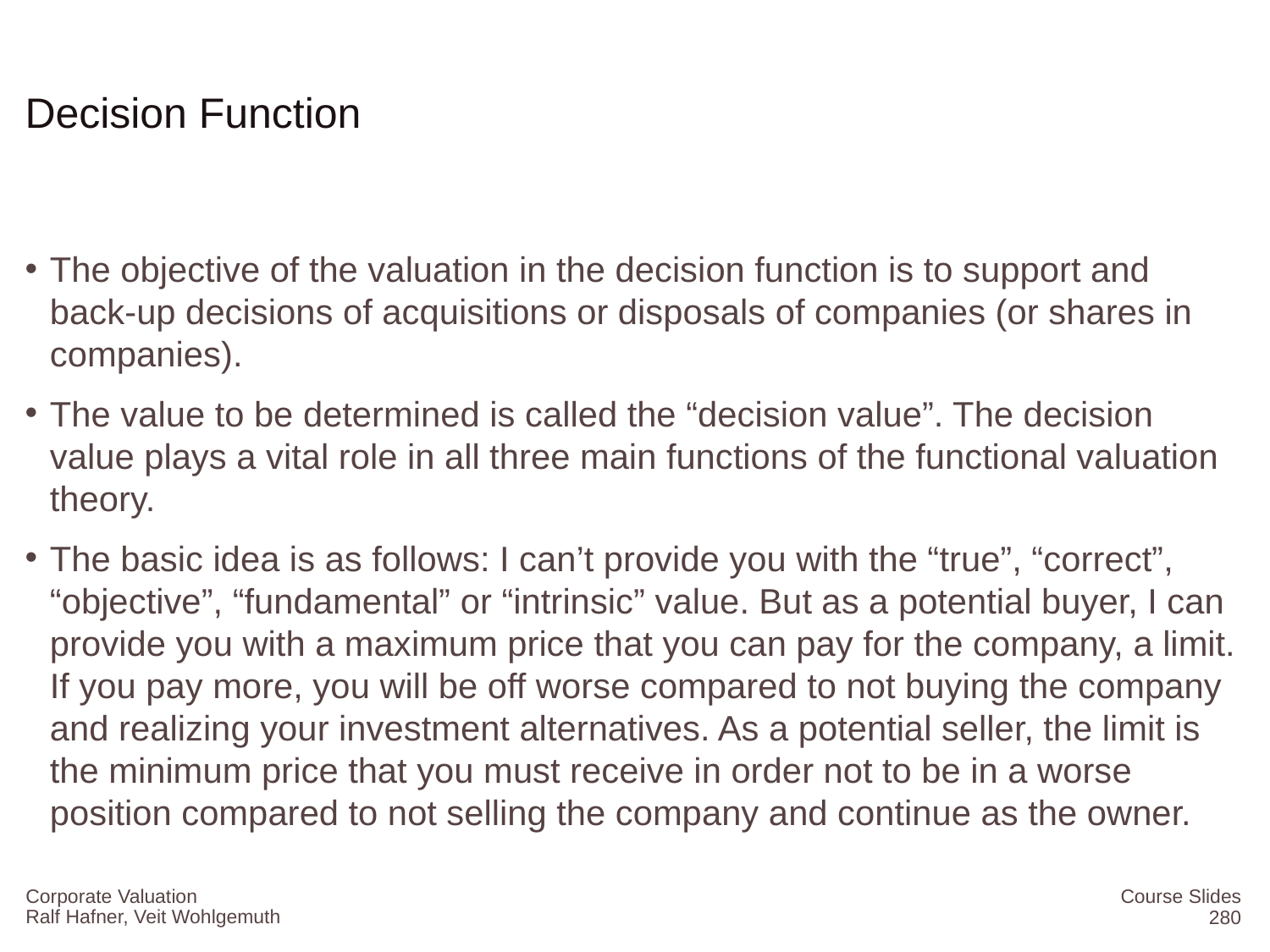

# Decision Function
The objective of the valuation in the decision function is to support and back-up decisions of acquisitions or disposals of companies (or shares in companies).
The value to be determined is called the “decision value”. The decision value plays a vital role in all three main functions of the functional valuation theory.
The basic idea is as follows: I can’t provide you with the “true”, “correct”, “objective”, “fundamental” or “intrinsic” value. But as a potential buyer, I can provide you with a maximum price that you can pay for the company, a limit. If you pay more, you will be off worse compared to not buying the company and realizing your investment alternatives. As a potential seller, the limit is the minimum price that you must receive in order not to be in a worse position compared to not selling the company and continue as the owner.
Corporate Valuation
Course Slides
280